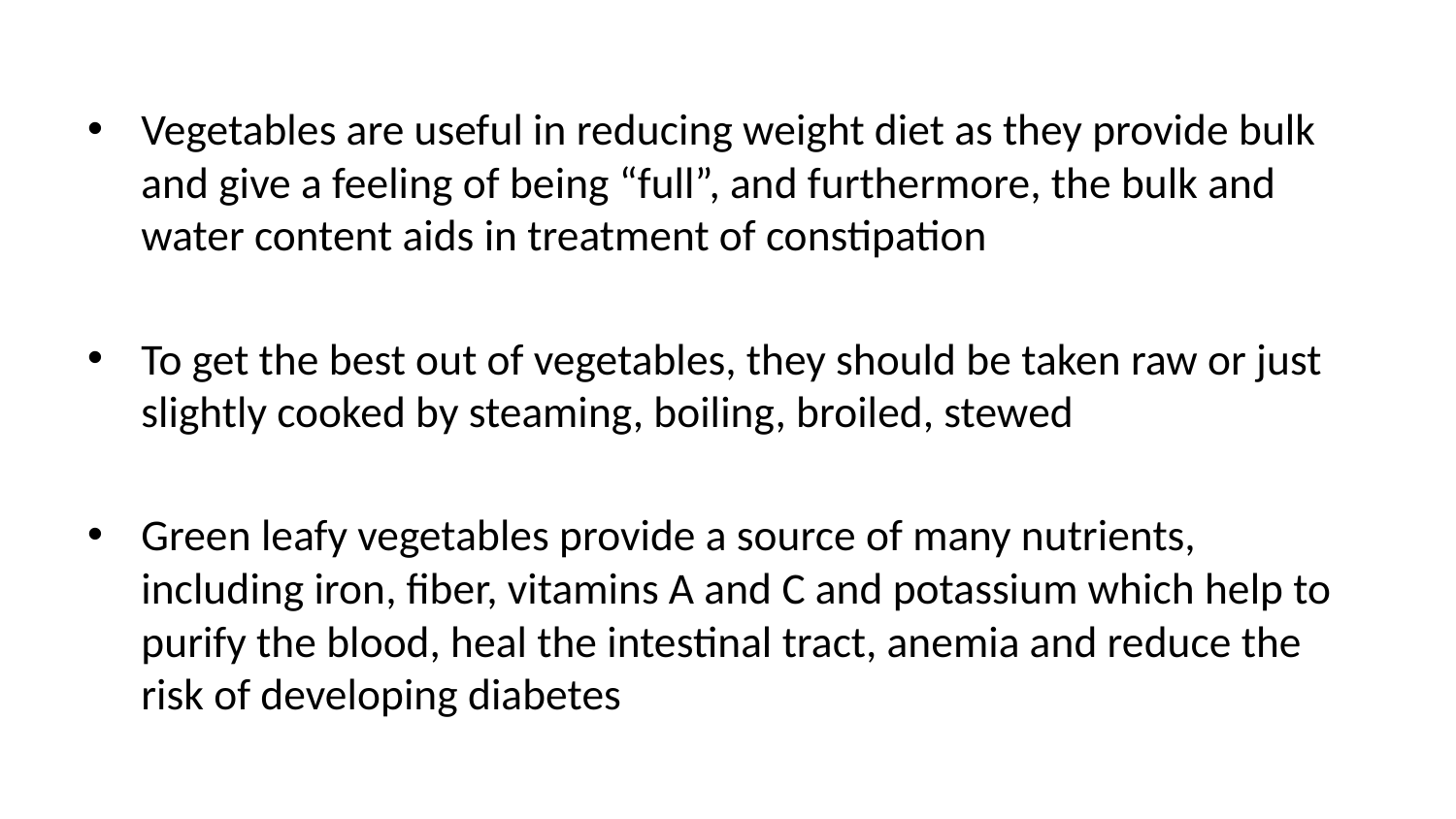

Vegetables are useful in reducing weight diet as they provide bulk and give a feeling of being “full”, and furthermore, the bulk and water content aids in treatment of constipation

To get the best out of vegetables, they should be taken raw or just slightly cooked by steaming, boiling, broiled, stewed

Green leafy vegetables provide a source of many nutrients, including iron, fiber, vitamins A and C and potassium which help to purify the blood, heal the intestinal tract, anemia and reduce the risk of developing diabetes